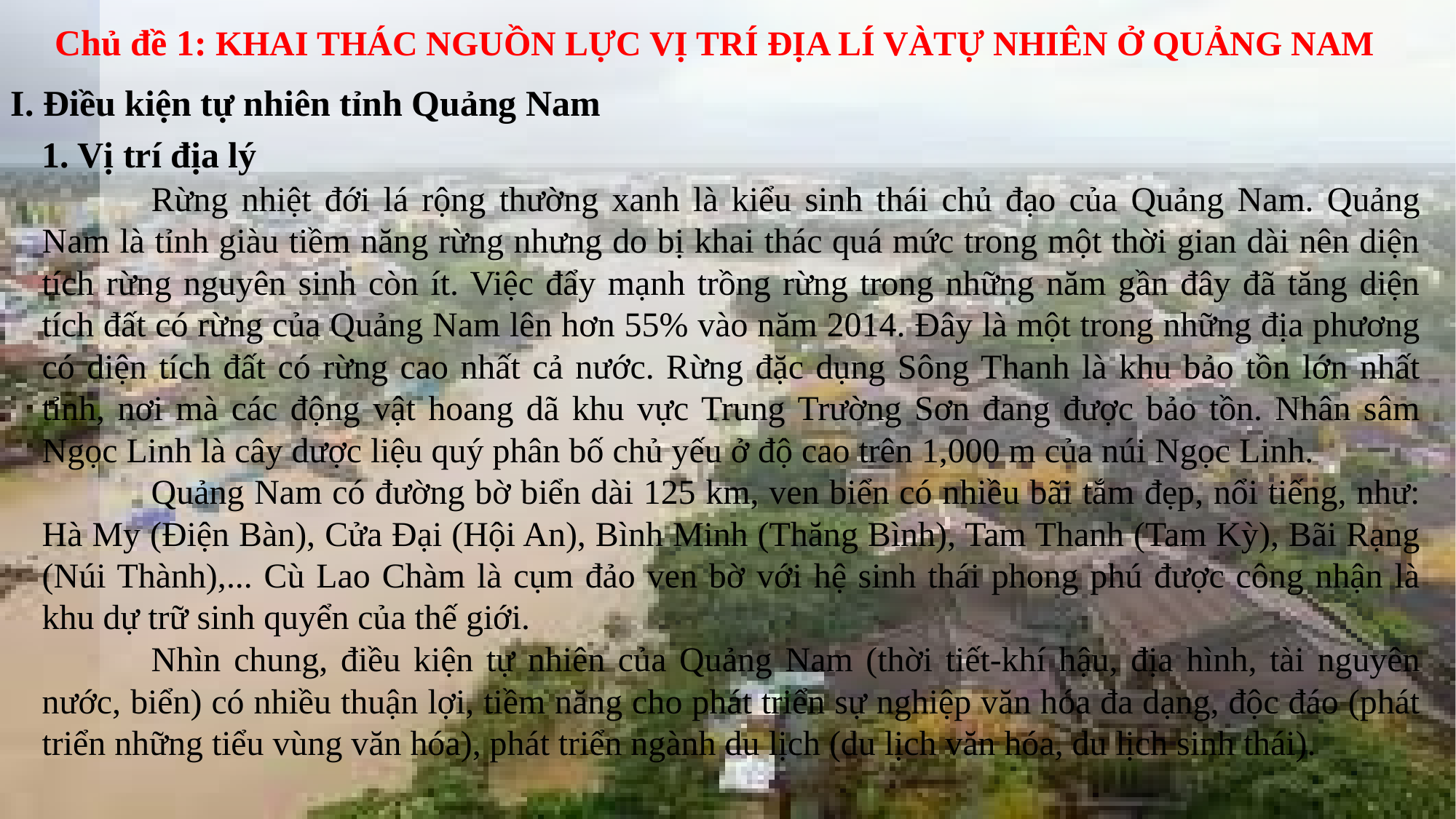

Chủ đề 1: KHAI THÁC NGUỒN LỰC VỊ TRÍ ĐỊA LÍ VÀTỰ NHIÊN Ở QUẢNG NAM
I. Điều kiện tự nhiên tỉnh Quảng Nam
1. Vị trí địa lý
	Rừng nhiệt đới lá rộng thường xanh là kiểu sinh thái chủ đạo của Quảng Nam. Quảng Nam là tỉnh giàu tiềm năng rừng nhưng do bị khai thác quá mức trong một thời gian dài nên diện tích rừng nguyên sinh còn ít. Việc đẩy mạnh trồng rừng trong những năm gần đây đã tăng diện tích đất có rừng của Quảng Nam lên hơn 55% vào năm 2014. Đây là một trong những địa phương có diện tích đất có rừng cao nhất cả nước. Rừng đặc dụng Sông Thanh là khu bảo tồn lớn nhất tỉnh, nơi mà các động vật hoang dã khu vực Trung Trường Sơn đang được bảo tồn. Nhân sâm Ngọc Linh là cây dược liệu quý phân bố chủ yếu ở độ cao trên 1,000 m của núi Ngọc Linh.
	Quảng Nam có đường bờ biển dài 125 km, ven biển có nhiều bãi tắm đẹp, nổi tiếng, như: Hà My (Điện Bàn), Cửa Đại (Hội An), Bình Minh (Thăng Bình), Tam Thanh (Tam Kỳ), Bãi Rạng (Núi Thành),... Cù Lao Chàm là cụm đảo ven bờ với hệ sinh thái phong phú được công nhận là khu dự trữ sinh quyển của thế giới.
	Nhìn chung, điều kiện tự nhiên của Quảng Nam (thời tiết-khí hậu, địa hình, tài nguyên nước, biển) có nhiều thuận lợi, tiềm năng cho phát triển sự nghiệp văn hóa đa dạng, độc đáo (phát triển những tiểu vùng văn hóa), phát triển ngành du lịch (du lịch văn hóa, du lịch sinh thái).